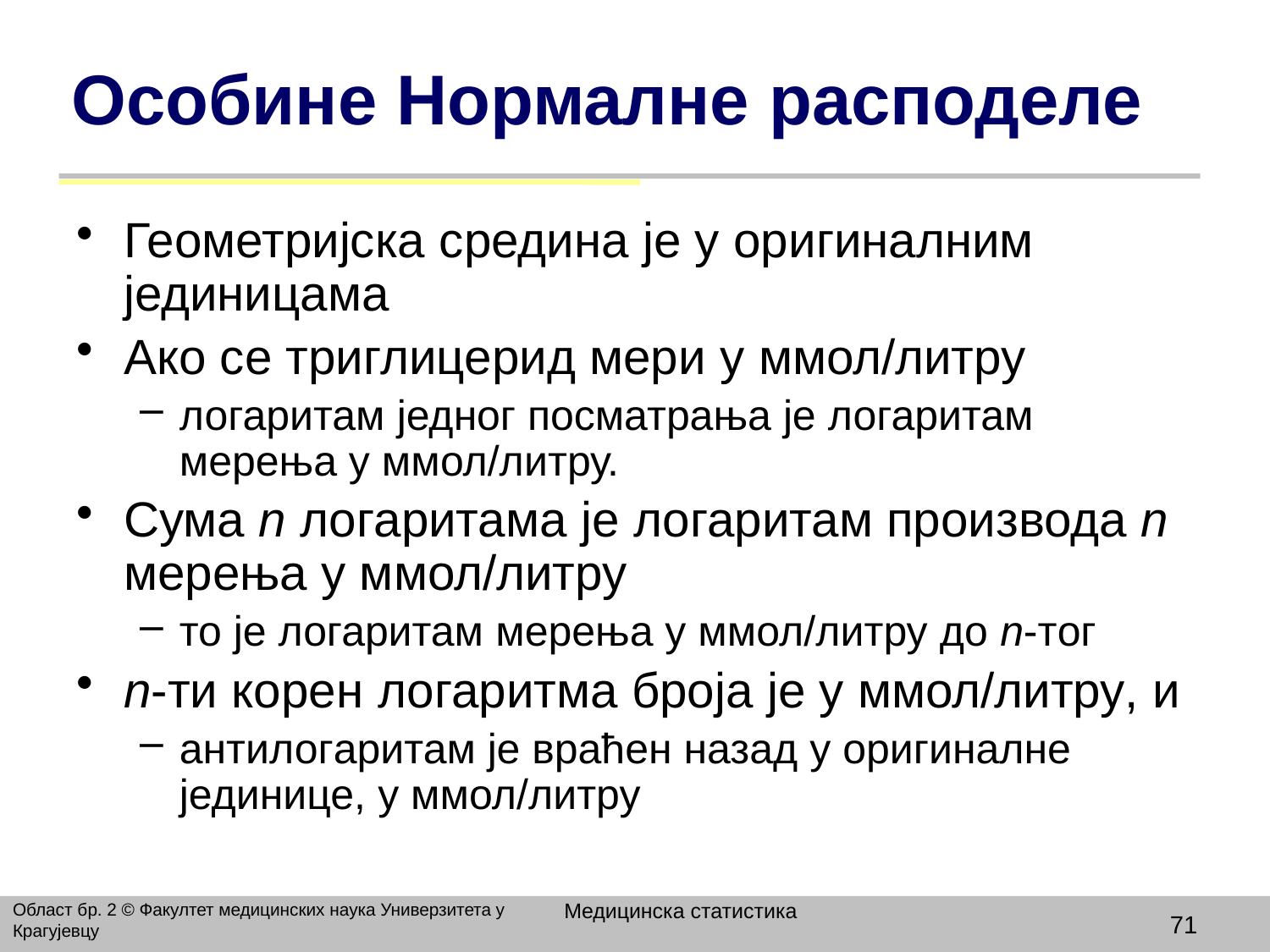

# Особине Нормалне расподеле
Геометријска средина је у оригиналним јединицама
Aко се триглицерид мери у ммол/литру
логаритам једног посматрања је логаритам мерења у ммол/литру.
Сума n логаритама је логаритам производа n мерења у ммол/литру
то је логаритам мерења у ммол/литру до n-тог
n-ти корен логаритма броја је у ммол/литру, и
антилогаритам је враћен назад у оригиналне јединице, у ммол/литру
Медицинска статистика
Област бр. 2 © Факултет медицинских наука Универзитета у Крагујевцу
71